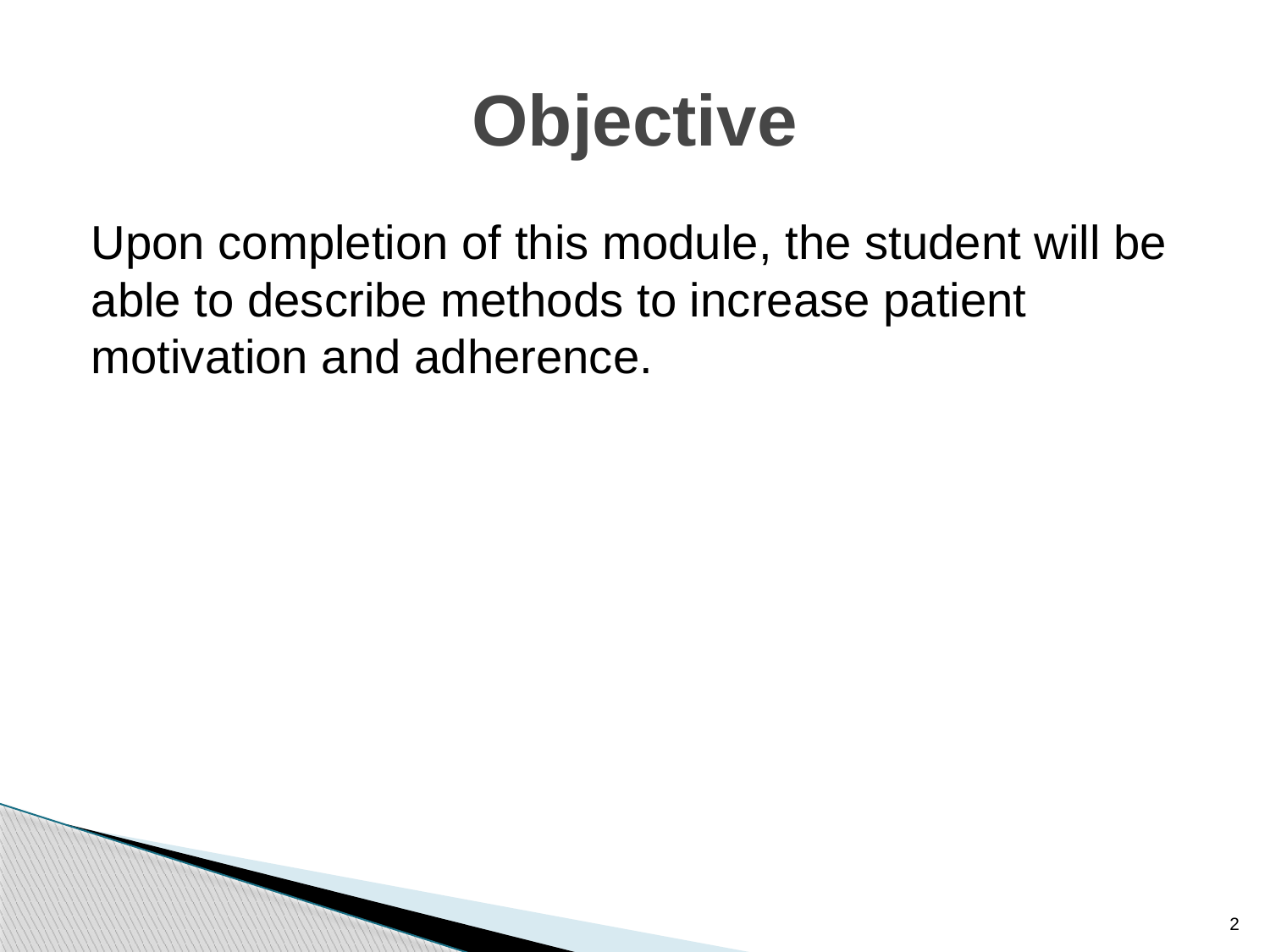

# Objective
Upon completion of this module, the student will be able to describe methods to increase patient motivation and adherence.
2